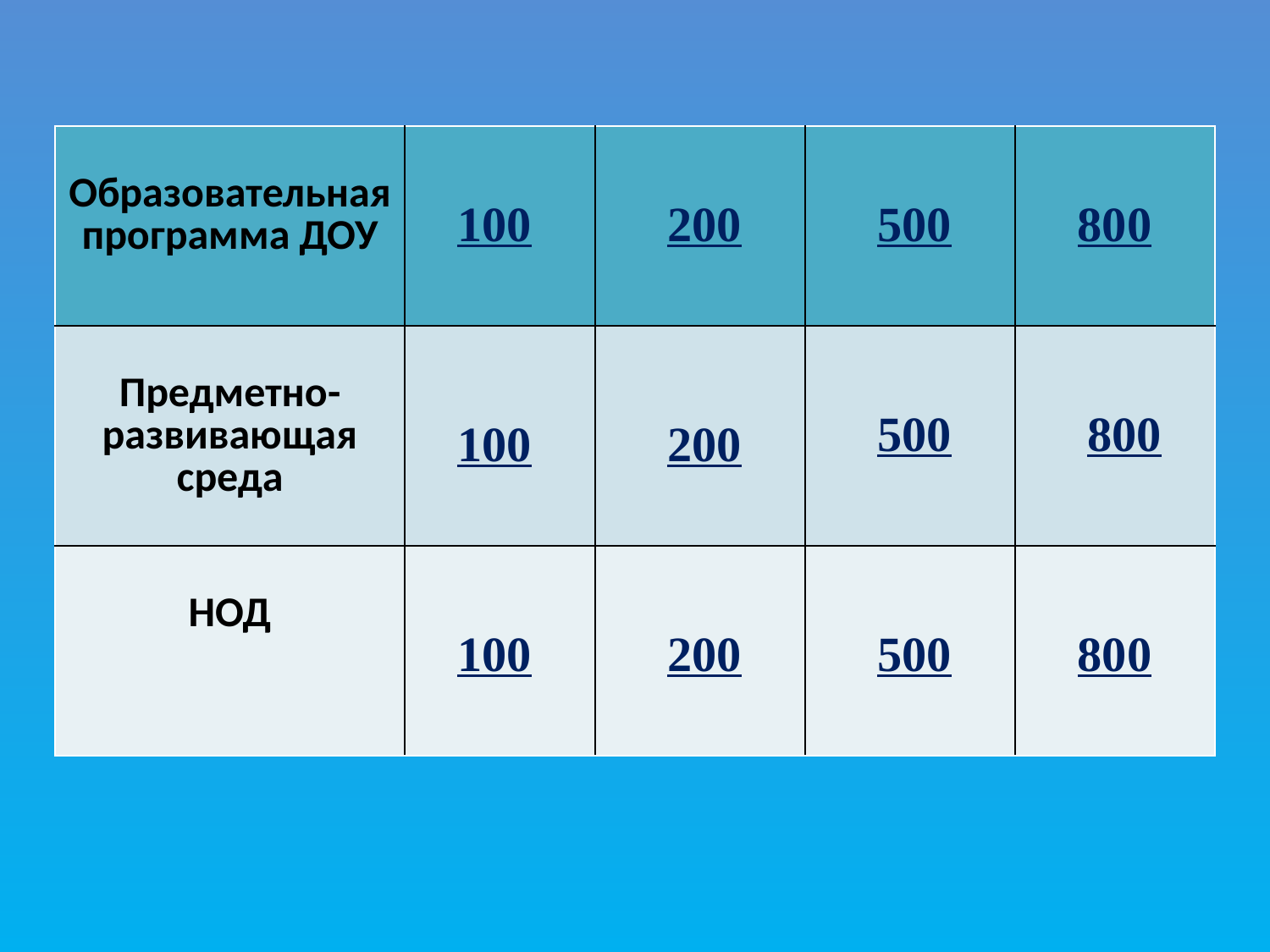

| Образовательная программа ДОУ |  |  |  |  |
| --- | --- | --- | --- | --- |
| Предметно-развивающая среда |  |  |  |  |
| НОД |  |  |  |  |
100
200
500
800
500
800
100
200
100
200
500
800